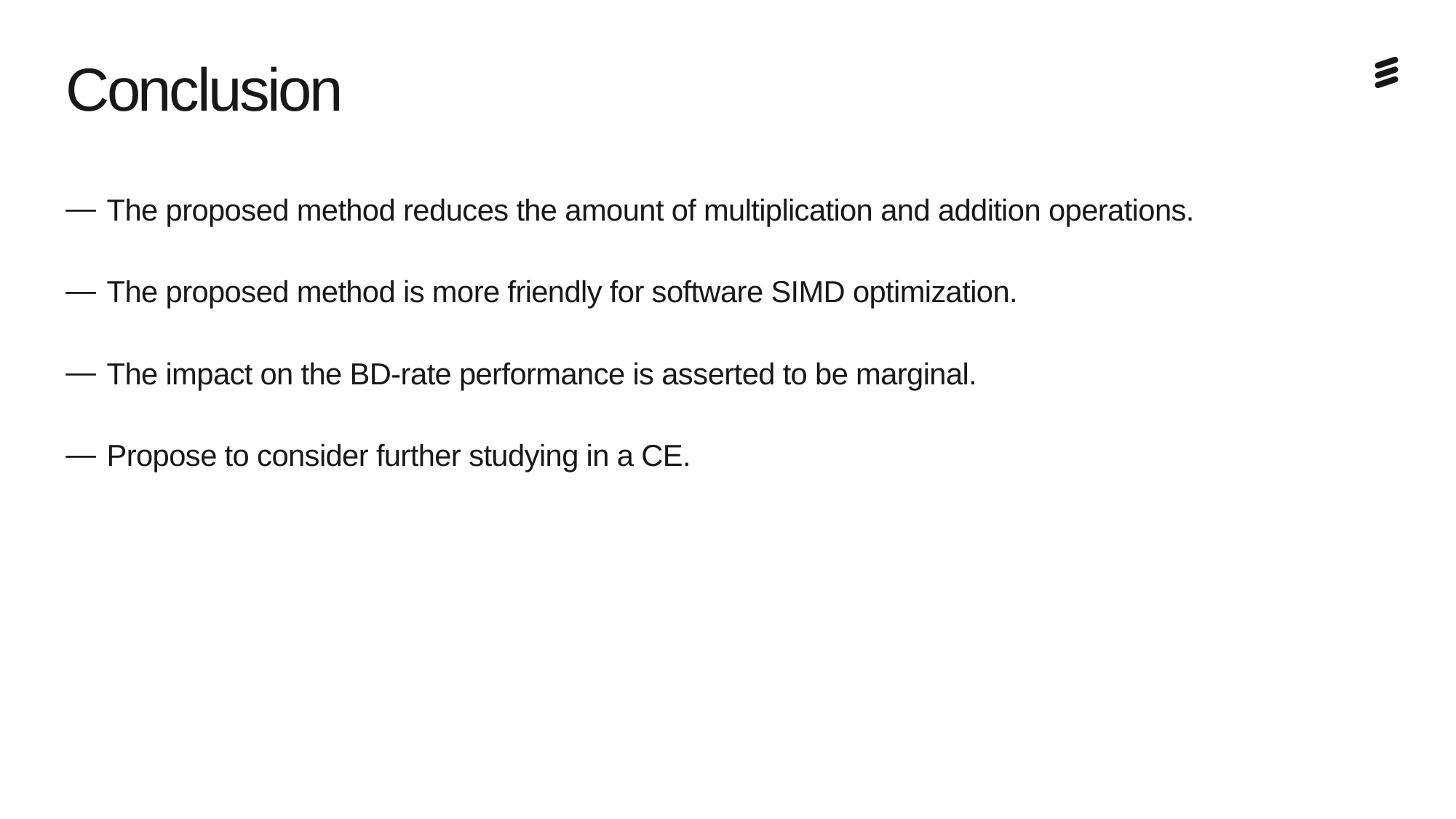

# Conclusion
The proposed method reduces the amount of multiplication and addition operations.

The proposed method is more friendly for software SIMD optimization.

The impact on the BD-rate performance is asserted to be marginal.

Propose to consider further studying in a CE.